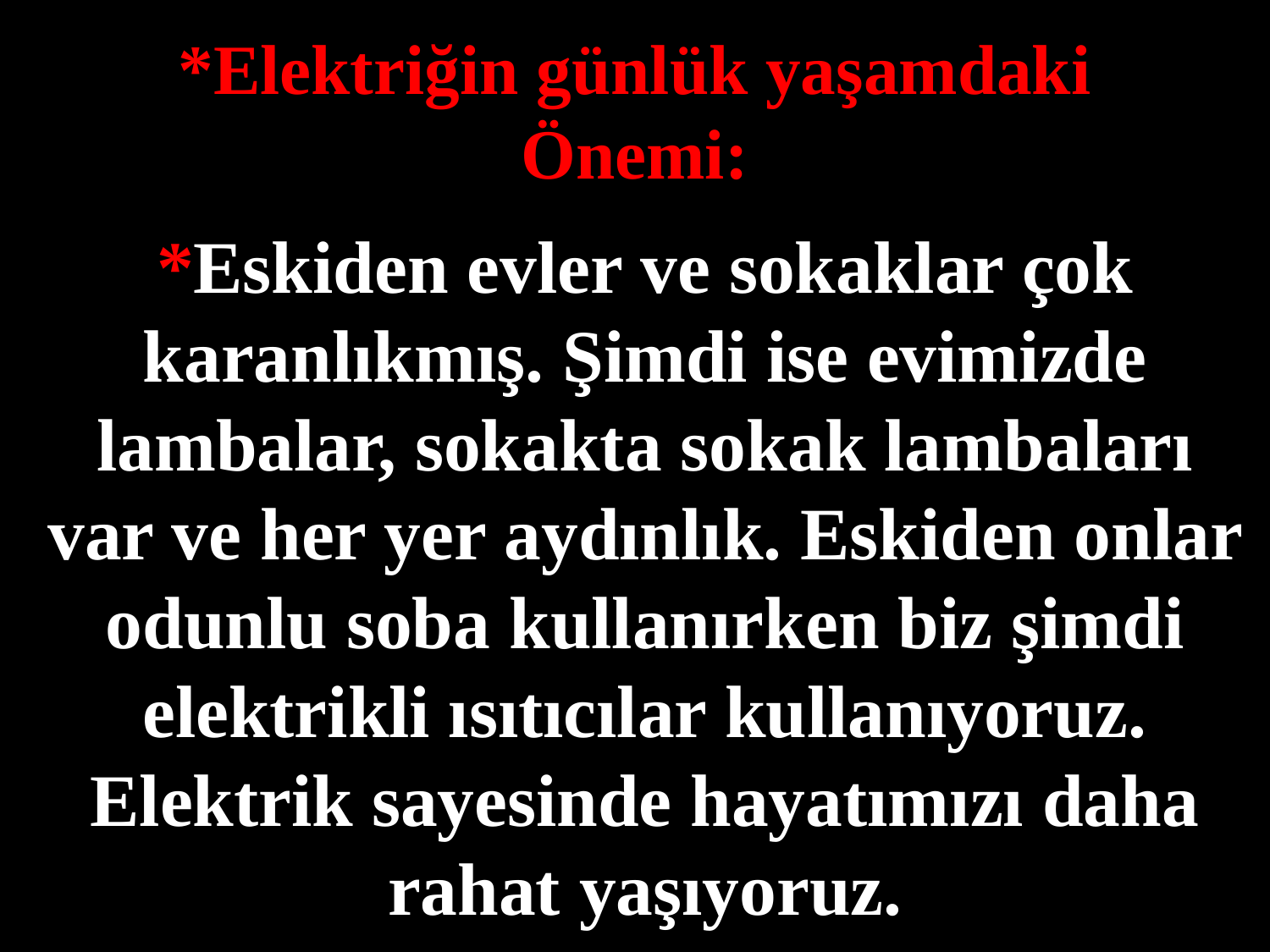

*Elektriğin günlük yaşamdaki
Önemi:
*Eskiden evler ve sokaklar çok karanlıkmış. Şimdi ise evimizde lambalar, sokakta sokak lambaları var ve her yer aydınlık. Eskiden onlar odunlu soba kullanırken biz şimdi elektrikli ısıtıcılar kullanıyoruz. Elektrik sayesinde hayatımızı daha rahat yaşıyoruz.